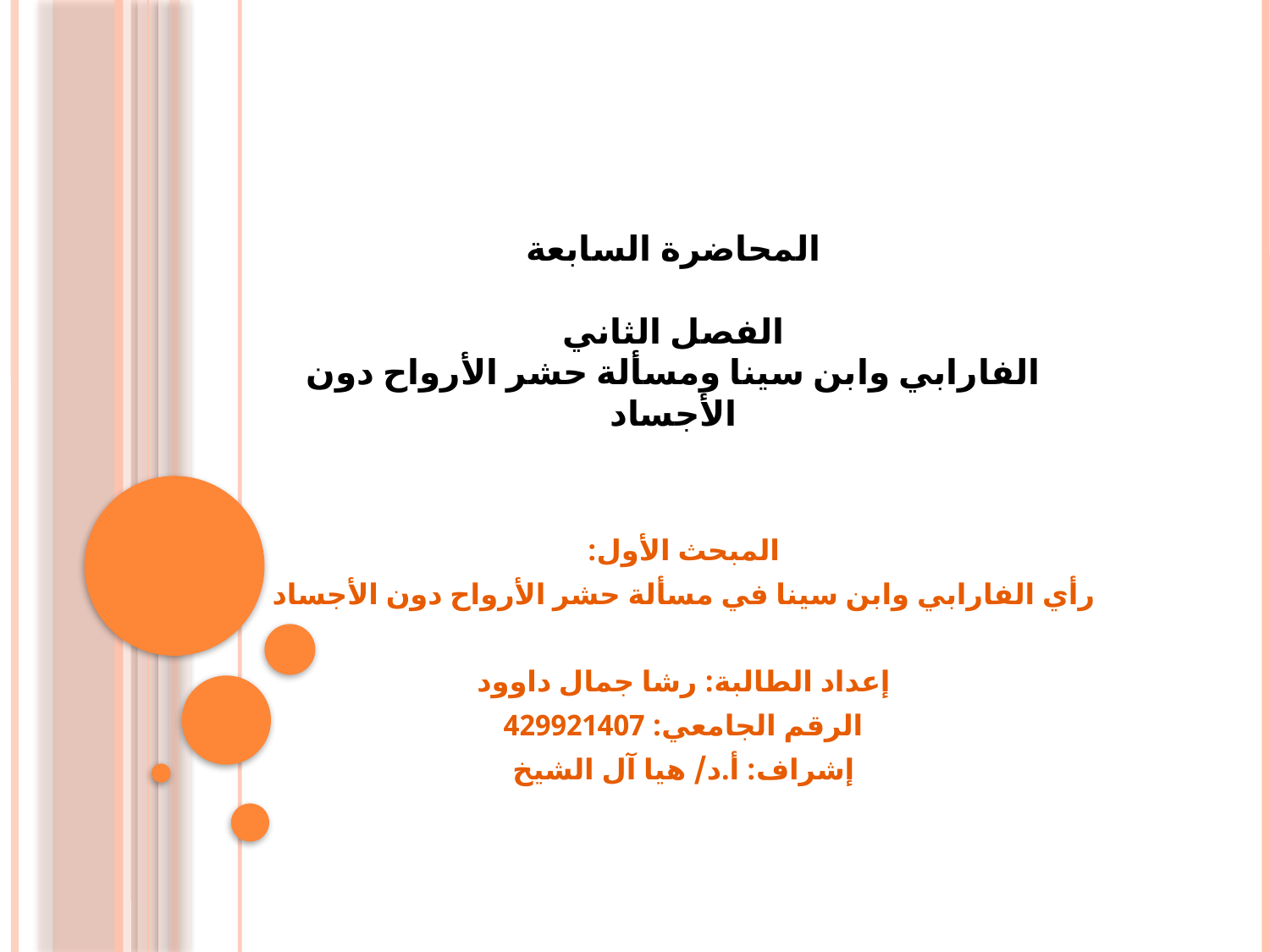

# المحاضرة السابعة الفصل الثاني الفارابي وابن سينا ومسألة حشر الأرواح دون الأجساد
المبحث الأول:
رأي الفارابي وابن سينا في مسألة حشر الأرواح دون الأجساد

إعداد الطالبة: رشا جمال داوود
الرقم الجامعي: 429921407
إشراف: أ.د/ هيا آل الشيخ